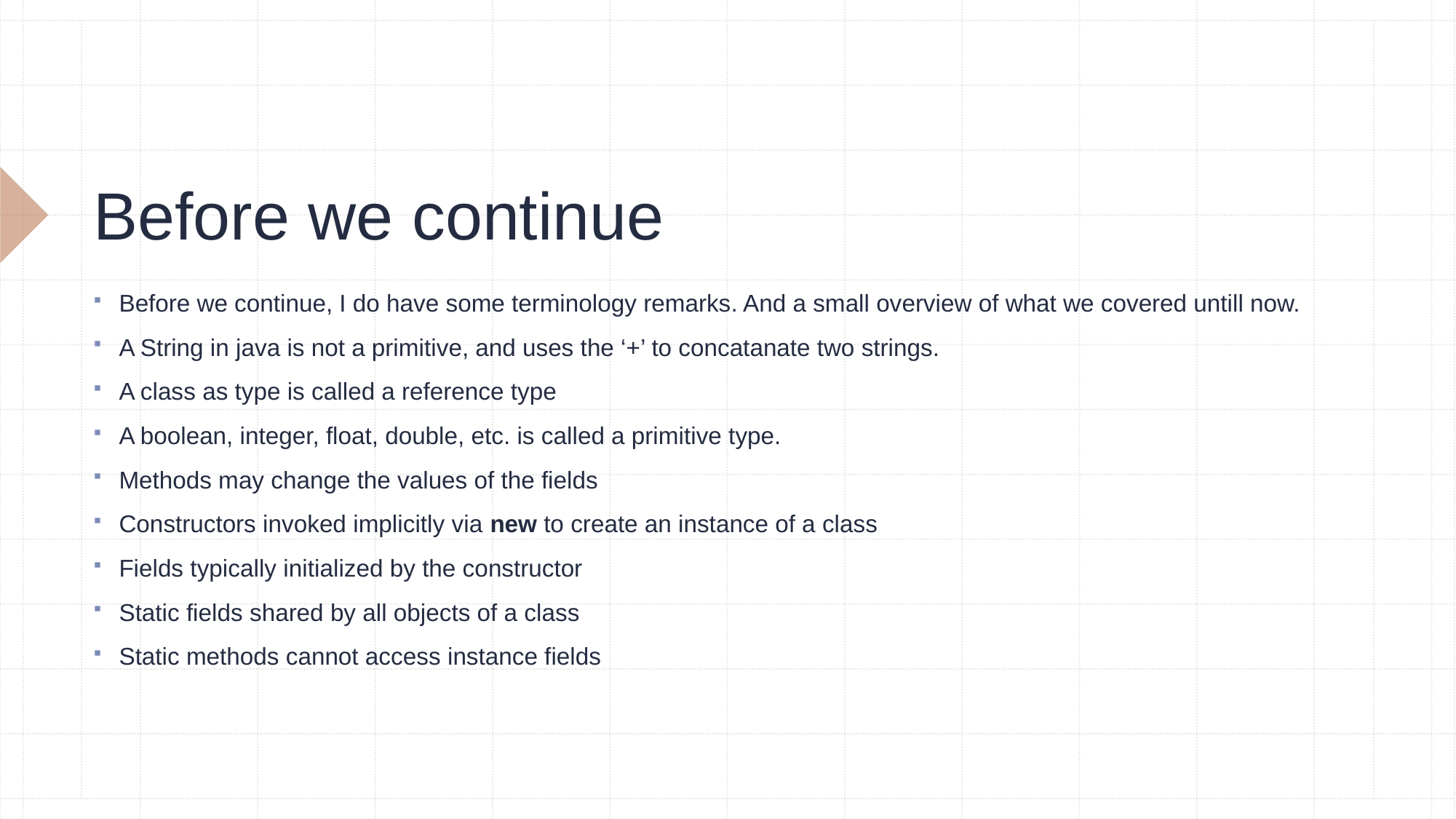

# Before we continue
Before we continue, I do have some terminology remarks. And a small overview of what we covered untill now.
A String in java is not a primitive, and uses the ‘+’ to concatanate two strings.
A class as type is called a reference type
A boolean, integer, float, double, etc. is called a primitive type.
Methods may change the values of the fields
Constructors invoked implicitly via new to create an instance of a class
Fields typically initialized by the constructor
Static fields shared by all objects of a class
Static methods cannot access instance fields